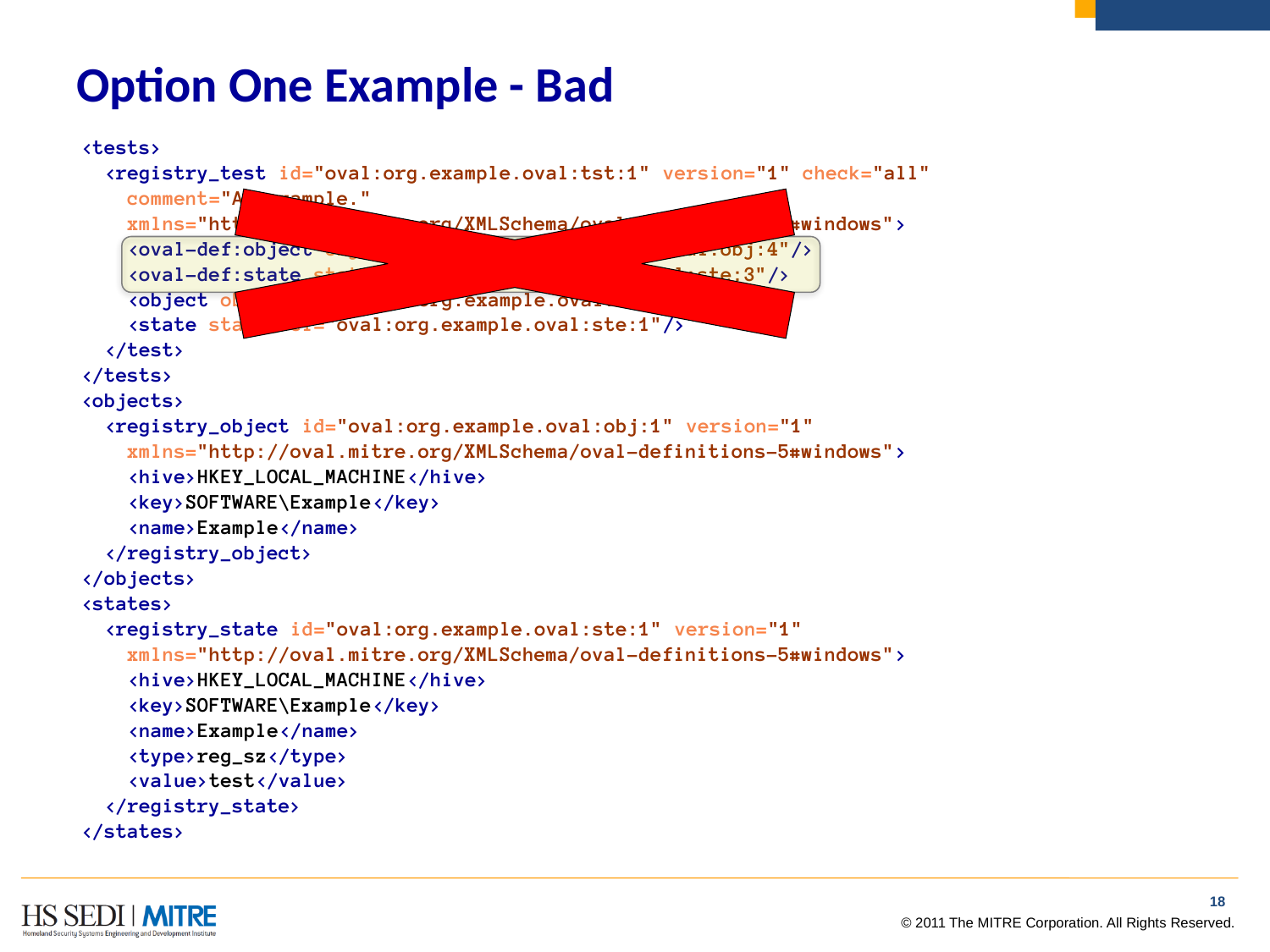

# Option One Example - Bad
<tests>
  <registry_test id="oval:org.example.oval:tst:1" version="1" check="all"
    comment="An example."
    xmlns="http://oval.mitre.org/XMLSchema/oval-definitions-5#windows">
    <oval-def:object object_ref="oval:org.example.oval:obj:4"/>
    <oval-def:state state_ref="oval:org.example.oval:ste:3"/>
    <object object_ref="oval:org.example.oval:obj:1"/>
    <state state_ref="oval:org.example.oval:ste:1"/>
  </test>
</tests>
<objects>
  <registry_object id="oval:org.example.oval:obj:1" version="1"
    xmlns="http://oval.mitre.org/XMLSchema/oval-definitions-5#windows">
    <hive>HKEY_LOCAL_MACHINE</hive>
    <key>SOFTWARE\Example</key>
    <name>Example</name>
  </registry_object>
</objects>
<states>
  <registry_state id="oval:org.example.oval:ste:1" version="1"
    xmlns="http://oval.mitre.org/XMLSchema/oval-definitions-5#windows">
    <hive>HKEY_LOCAL_MACHINE</hive>
    <key>SOFTWARE\Example</key>
    <name>Example</name>
    <type>reg_sz</type>
    <value>test</value>
  </registry_state>
</states>

18